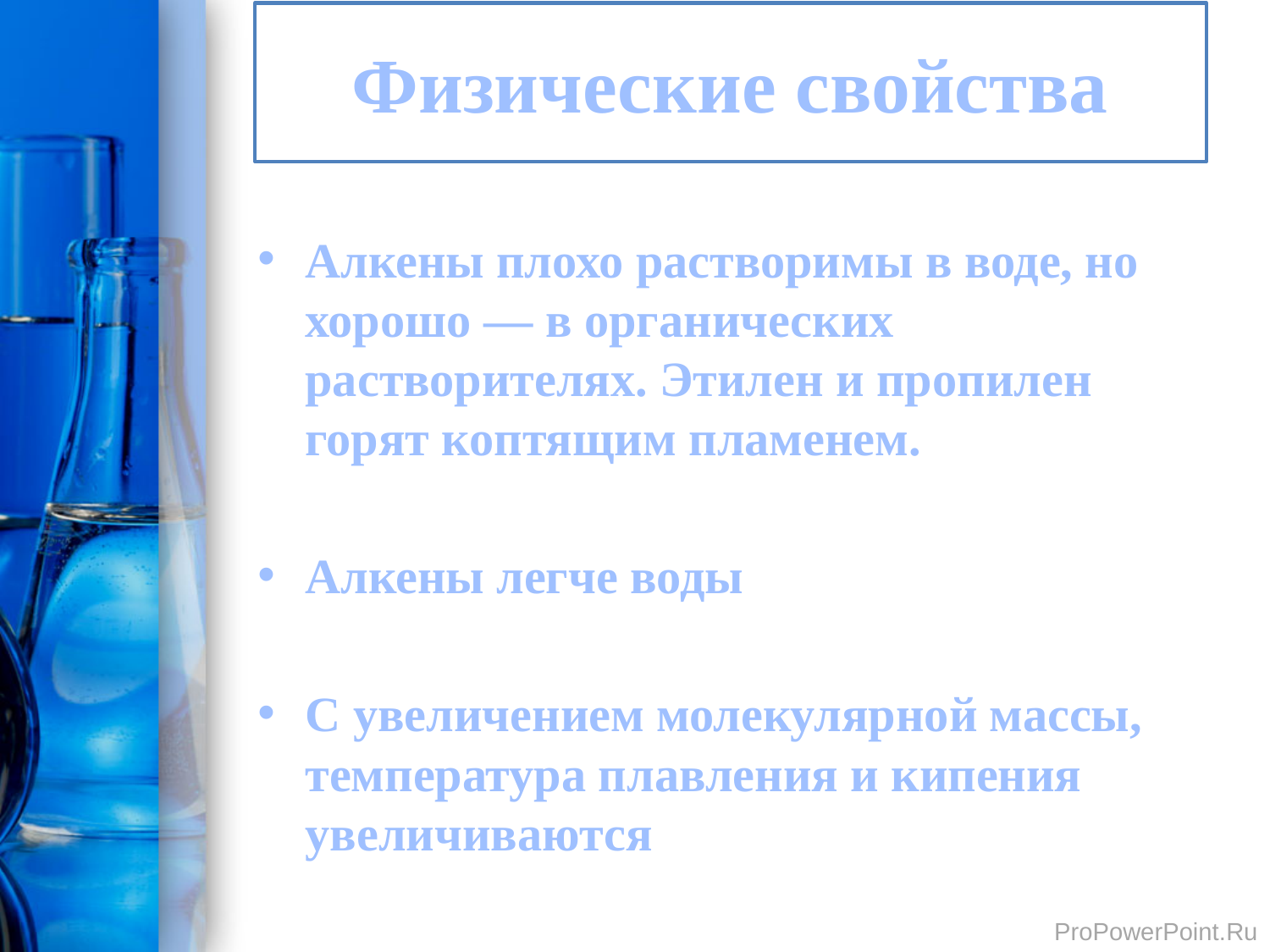

# Физические свойства
Алкены плохо растворимы в воде, но хорошо — в органических растворителях. Этилен и пропилен горят коптящим пламенем.

Алкены легче воды

С увеличением молекулярной массы, температура плавления и кипения увеличиваются